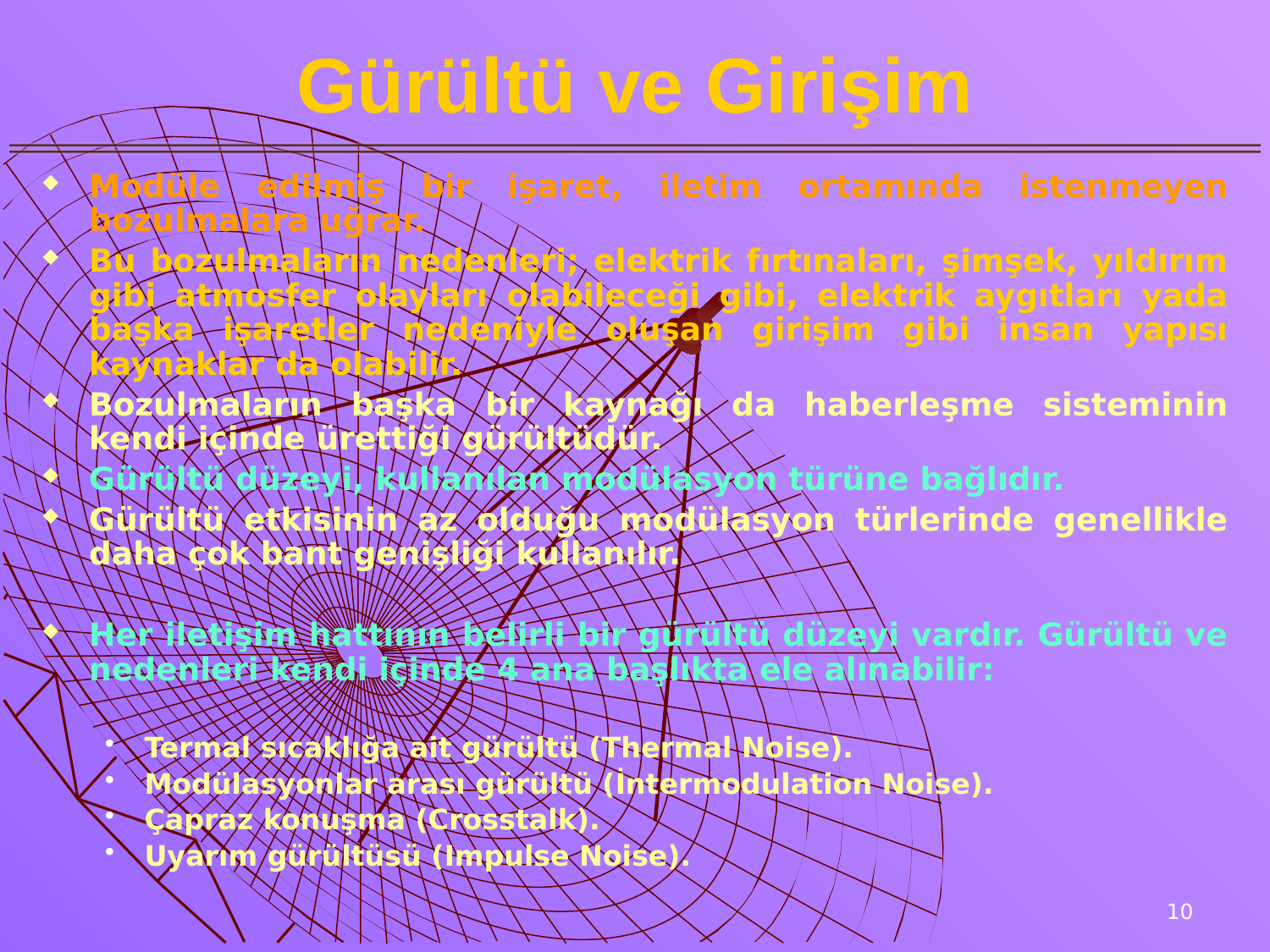

# Gürültü ve Girişim
Modüle edilmiş bir işaret, iletim ortamında istenmeyen bozulmalara uğrar.
Bu bozulmaların nedenleri; elektrik fırtınaları, şimşek, yıldırım gibi atmosfer olayları olabileceği gibi, elektrik aygıtları yada başka işaretler nedeniyle oluşan girişim gibi insan yapısı kaynaklar da olabilir.
Bozulmaların başka bir kaynağı da haberleşme sisteminin kendi içinde ürettiği gürültüdür.
Gürültü düzeyi, kullanılan modülasyon türüne bağlıdır.
Gürültü etkisinin az olduğu modülasyon türlerinde genellikle daha çok bant genişliği kullanılır.

Her iletişim hattının belirli bir gürültü düzeyi vardır. Gürültü ve nedenleri kendi içinde 4 ana başlıkta ele alınabilir:

Termal sıcaklığa ait gürültü (Thermal Noise).
Modülasyonlar arası gürültü (İntermodulation Noise).
Çapraz konuşma (Crosstalk).
Uyarım gürültüsü (Impulse Noise).
10